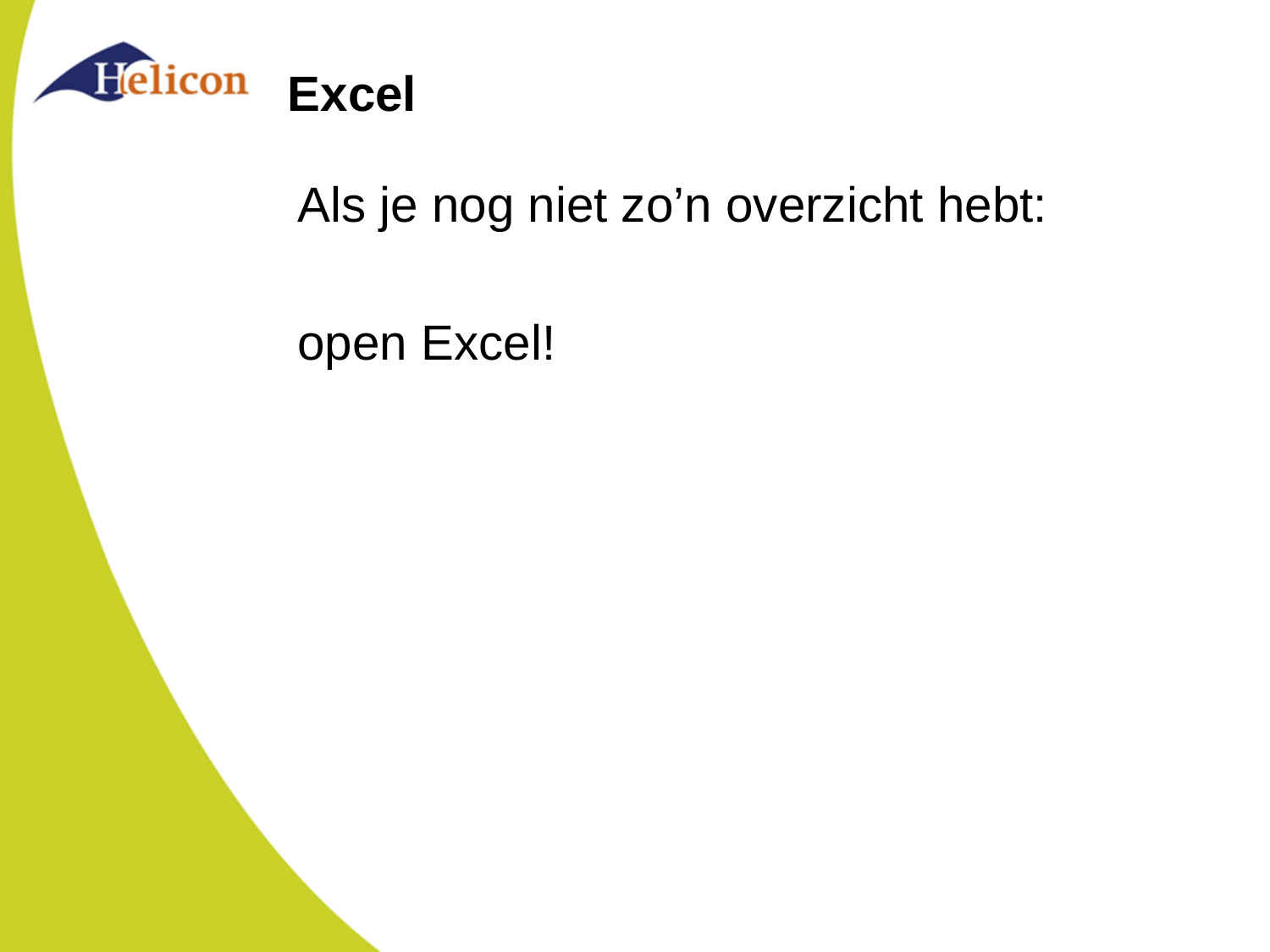

# Excel
Als je nog niet zo’n overzicht hebt:

open Excel!